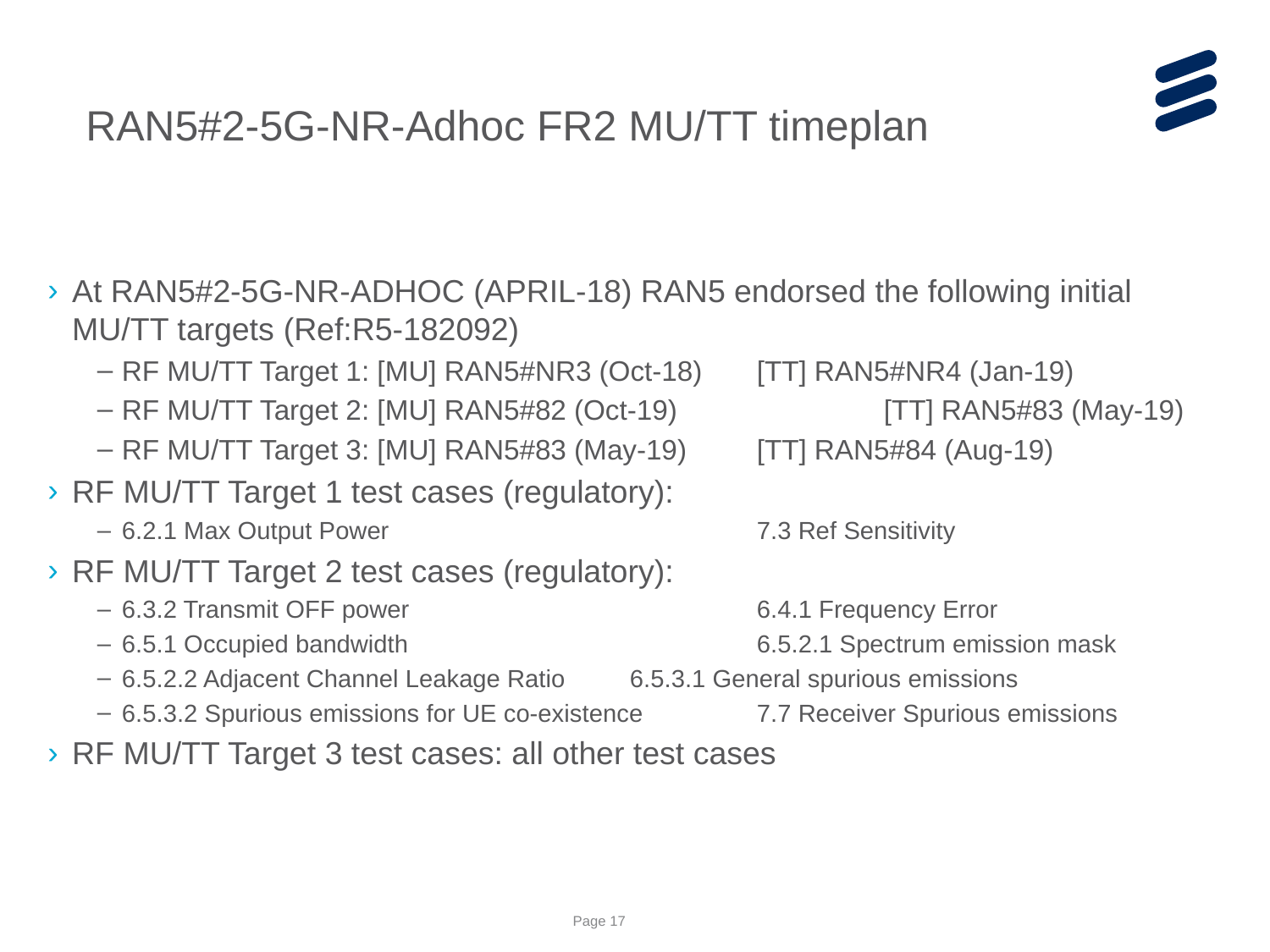

RAN5#2-5G-NR-Adhoc FR2 MU/TT timeplan

At RAN5#2-5G-NR-ADHOC (APRIL-18) RAN5 endorsed the following initial MU/TT targets (Ref:R5-182092)
RF MU/TT Target 1: [MU] RAN5#NR3 (Oct-18)	[TT] RAN5#NR4 (Jan-19)
RF MU/TT Target 2: [MU] RAN5#82 (Oct-19)		[TT] RAN5#83 (May-19)
RF MU/TT Target 3: [MU] RAN5#83 (May-19)	[TT] RAN5#84 (Aug-19)
RF MU/TT Target 1 test cases (regulatory):
6.2.1 Max Output Power			7.3 Ref Sensitivity
RF MU/TT Target 2 test cases (regulatory):
6.3.2 Transmit OFF power 			6.4.1 Frequency Error
6.5.1 Occupied bandwidth 			6.5.2.1 Spectrum emission mask
6.5.2.2 Adjacent Channel Leakage Ratio  	6.5.3.1 General spurious emissions
6.5.3.2 Spurious emissions for UE co-existence	7.7 Receiver Spurious emissions
RF MU/TT Target 3 test cases: all other test cases